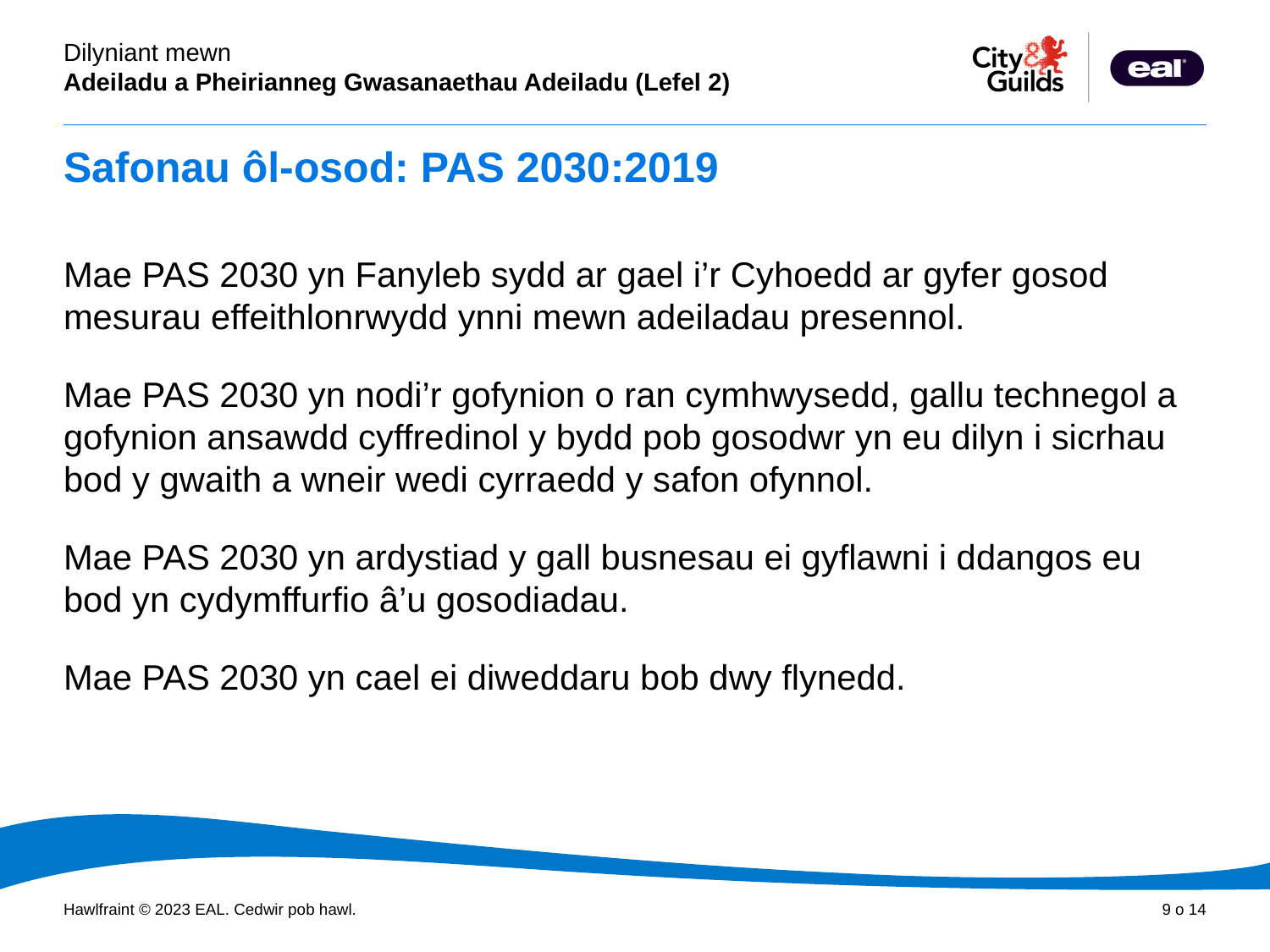

# Safonau ôl-osod: PAS 2030:2019
Mae PAS 2030 yn Fanyleb sydd ar gael i’r Cyhoedd ar gyfer gosod mesurau effeithlonrwydd ynni mewn adeiladau presennol.
Mae PAS 2030 yn nodi’r gofynion o ran cymhwysedd, gallu technegol a gofynion ansawdd cyffredinol y bydd pob gosodwr yn eu dilyn i sicrhau bod y gwaith a wneir wedi cyrraedd y safon ofynnol.
Mae PAS 2030 yn ardystiad y gall busnesau ei gyflawni i ddangos eu bod yn cydymffurfio â’u gosodiadau.
Mae PAS 2030 yn cael ei diweddaru bob dwy flynedd.